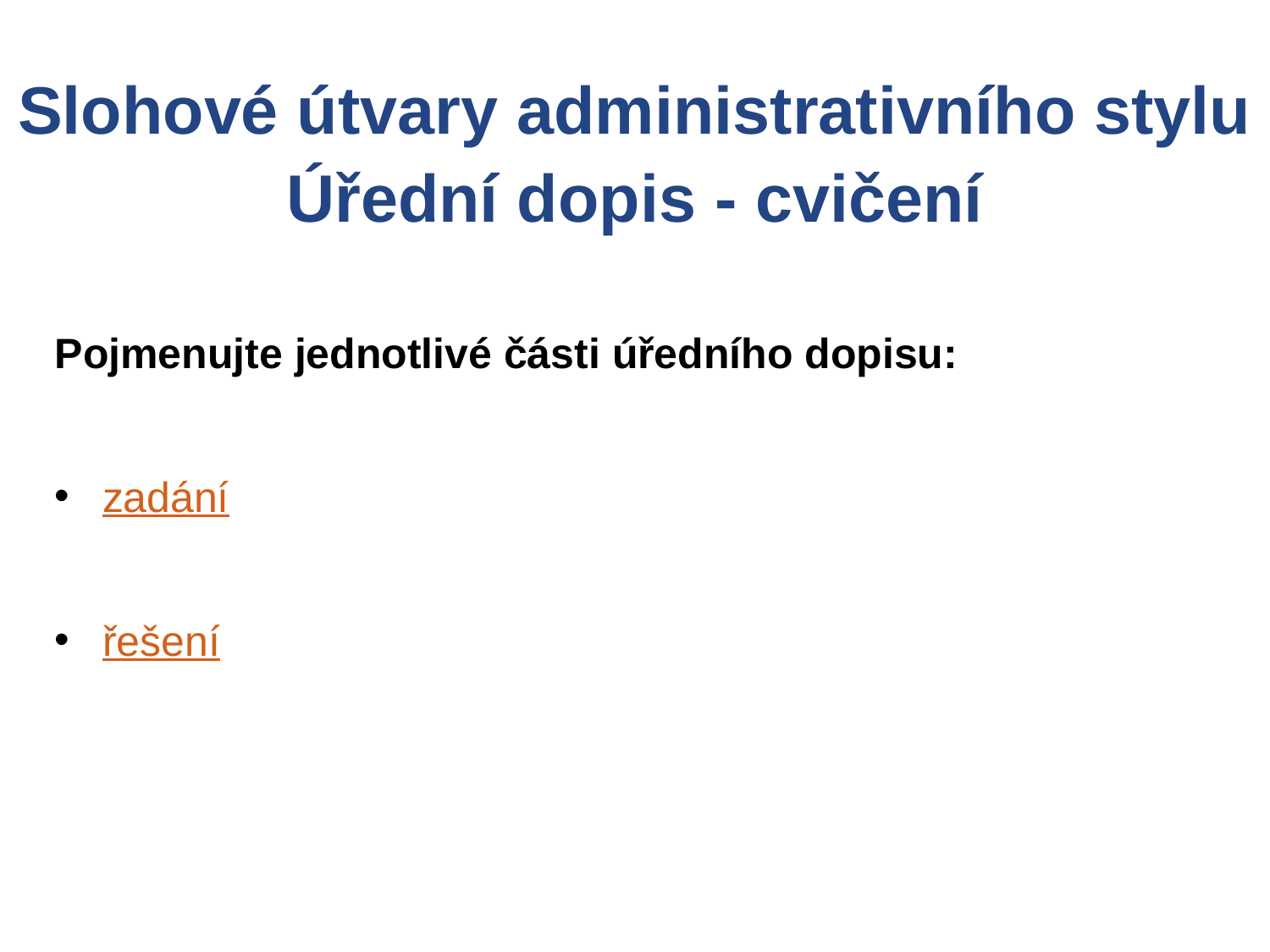

Slohové útvary administrativního stylu
Úřední dopis - cvičení
Pojmenujte jednotlivé části úředního dopisu:

zadání

řešení